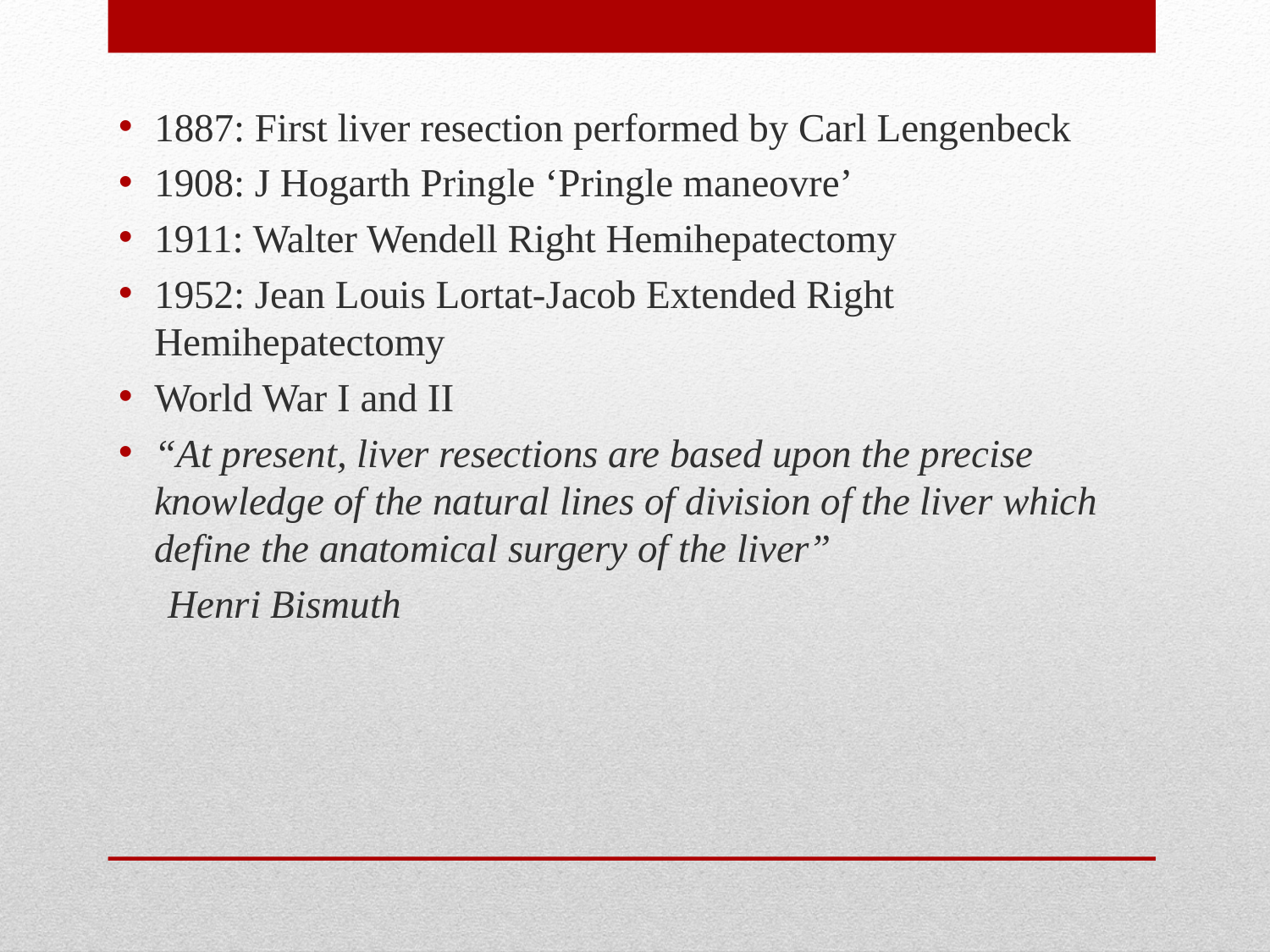

1887: First liver resection performed by Carl Lengenbeck
1908: J Hogarth Pringle ‘Pringle maneovre’
1911: Walter Wendell Right Hemihepatectomy
1952: Jean Louis Lortat-Jacob Extended Right Hemihepatectomy
World War I and II
“At present, liver resections are based upon the precise knowledge of the natural lines of division of the liver which define the anatomical surgery of the liver”
     Henri Bismuth

#